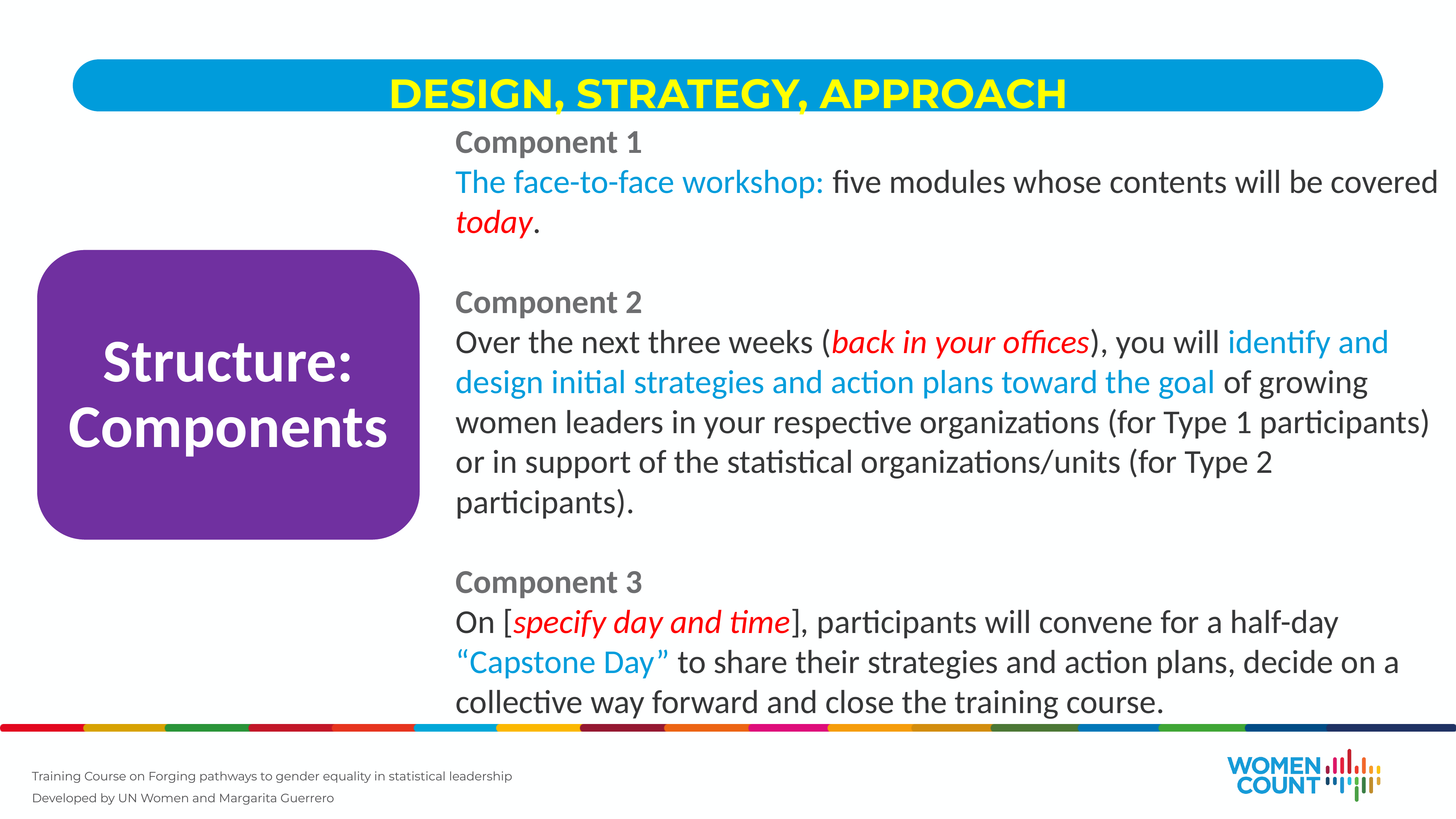

DESIGN, STRATEGY, APPROACH
Component 1
The face-to-face workshop: five modules whose contents will be covered today.

Component 2
Over the next three weeks (back in your offices), you will identify and design initial strategies and action plans toward the goal of growing women leaders in your respective organizations (for Type 1 participants) or in support of the statistical organizations/units (for Type 2 participants).

Component 3
On [specify day and time], participants will convene for a half-day “Capstone Day” to share their strategies and action plans, decide on a collective way forward and close the training course.

Structure: Components
Training Course on Forging pathways to gender equality in statistical leadership
Developed by UN Women and Margarita Guerrero